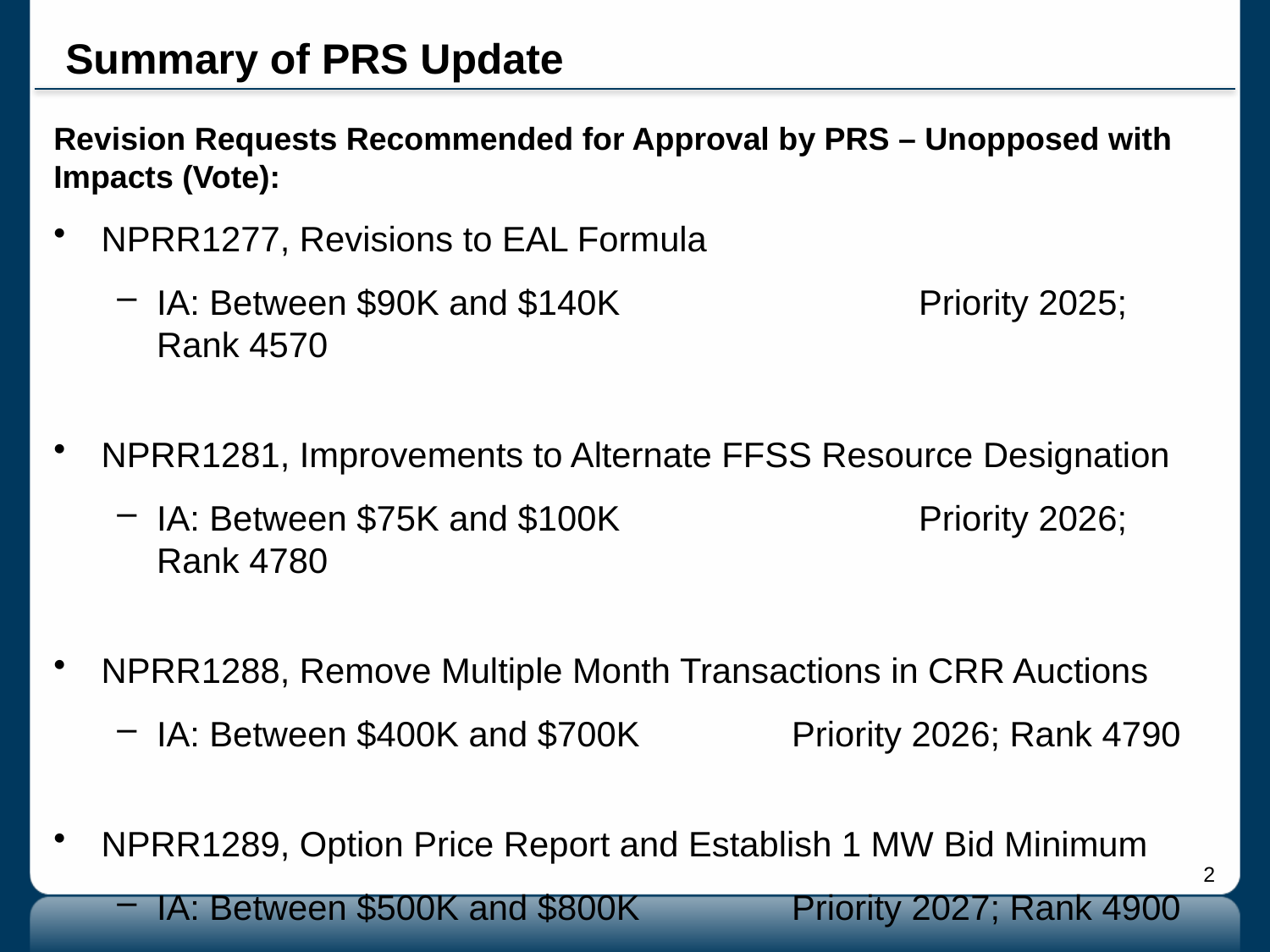

# Summary of PRS Update
Revision Requests Recommended for Approval by PRS – Unopposed with Impacts (Vote):
NPRR1277, Revisions to EAL Formula
IA: Between $90K and $140K			Priority 2025; Rank 4570

NPRR1281, Improvements to Alternate FFSS Resource Designation
IA: Between $75K and $100K			Priority 2026; Rank 4780

NPRR1288, Remove Multiple Month Transactions in CRR Auctions
IA: Between $400K and $700K		Priority 2026; Rank 4790

NPRR1289, Option Price Report and Establish 1 MW Bid Minimum
IA: Between $500K and $800K		Priority 2027; Rank 4900